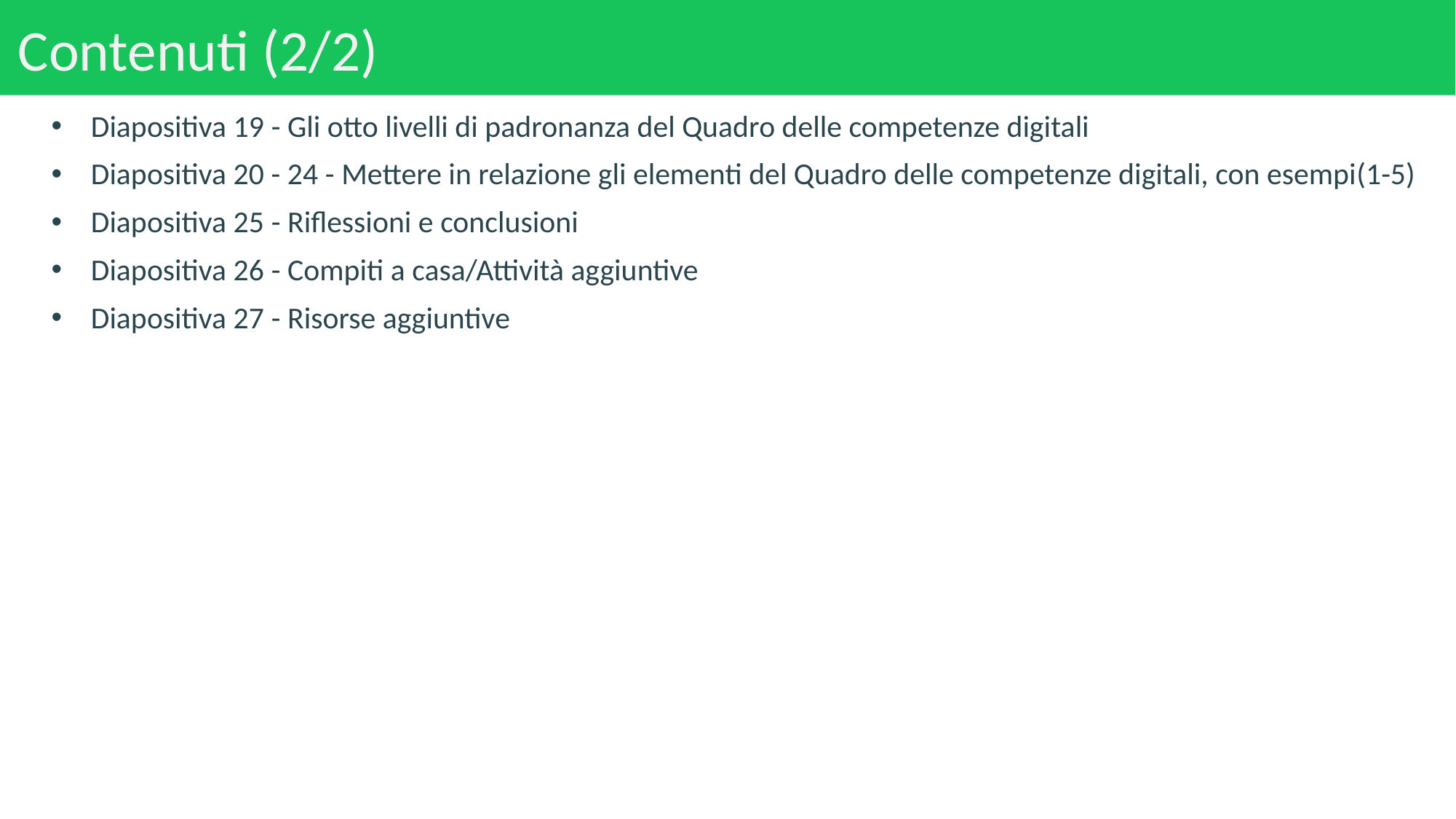

Contenuti (2/2)
Diapositiva 19 - Gli otto livelli di padronanza del Quadro delle competenze digitali
Diapositiva 20 - 24 - Mettere in relazione gli elementi del Quadro delle competenze digitali, con esempi(1-5)
Diapositiva 25 - Riflessioni e conclusioni
Diapositiva 26 - Compiti a casa/Attività aggiuntive
Diapositiva 27 - Risorse aggiuntive